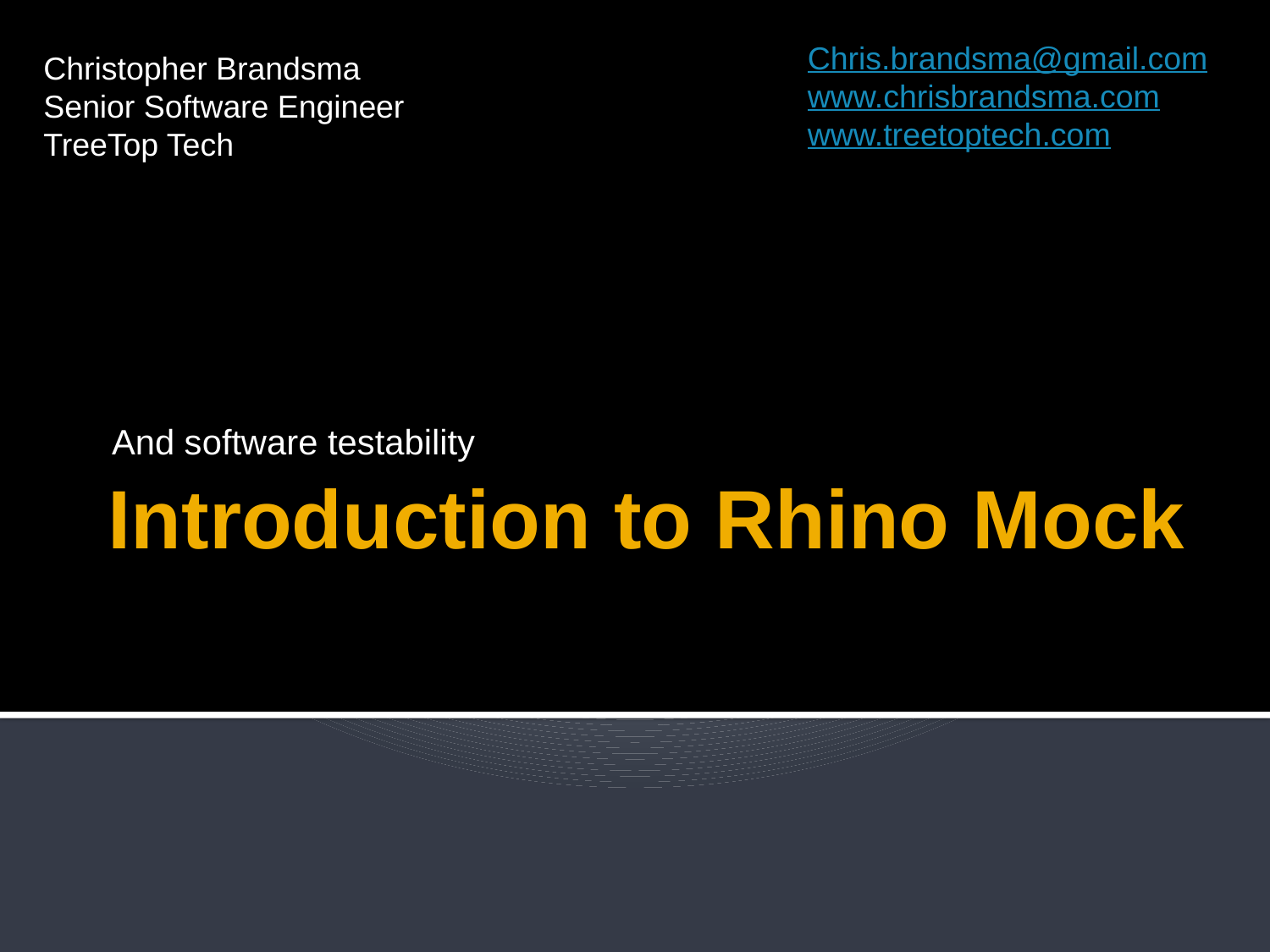

Chris.brandsma@gmail.com
www.chrisbrandsma.com
www.treetoptech.com

Christopher Brandsma
Senior Software Engineer
TreeTop Tech
And software testability
# Introduction to Rhino Mock